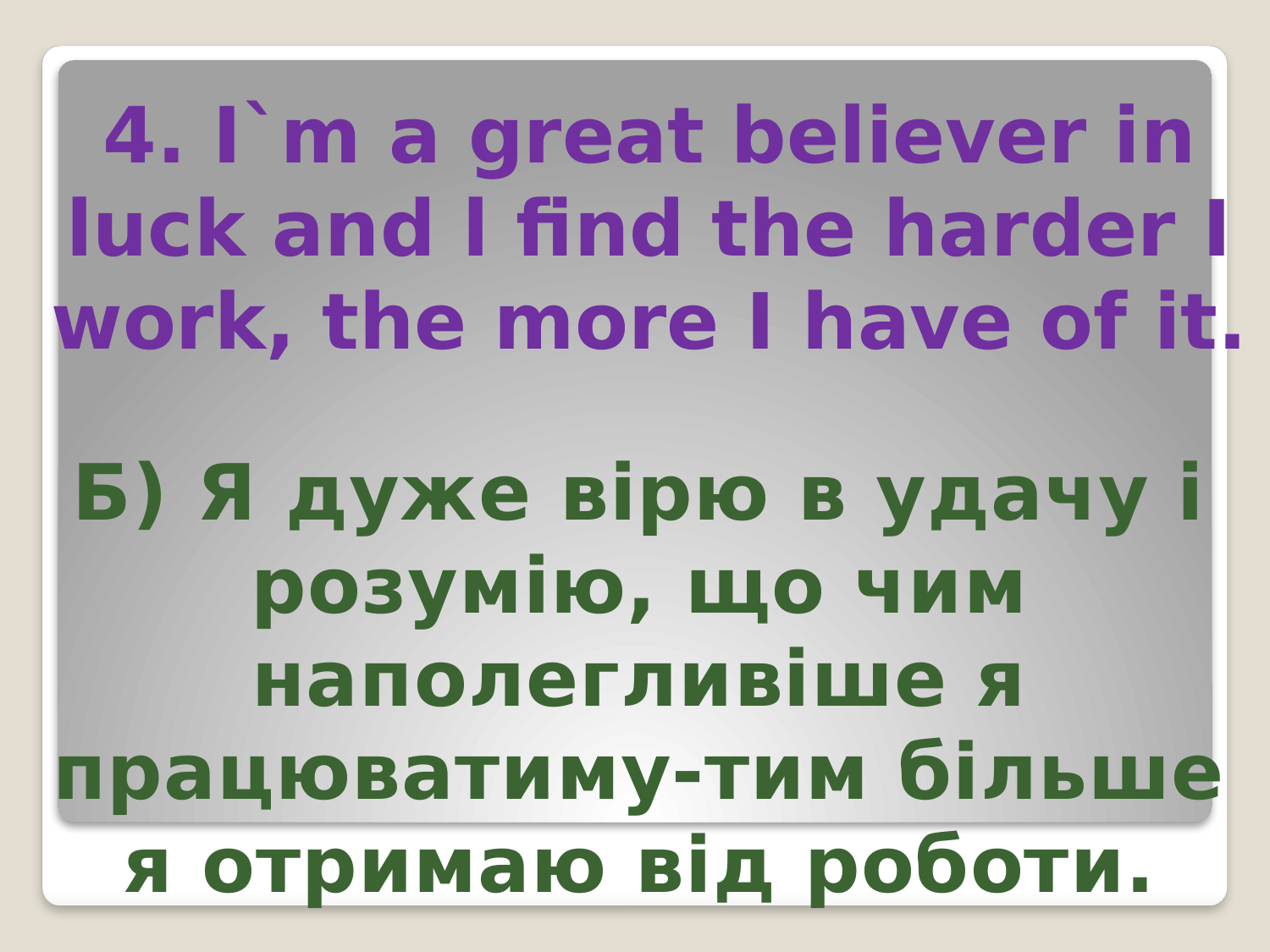

4. I`m a great believer in luck and l find the harder I work, the more I have of it.
Б) Я дуже вірю в удачу і розумію, що чим наполегливіше я працюватиму-тим більше я отримаю від роботи.